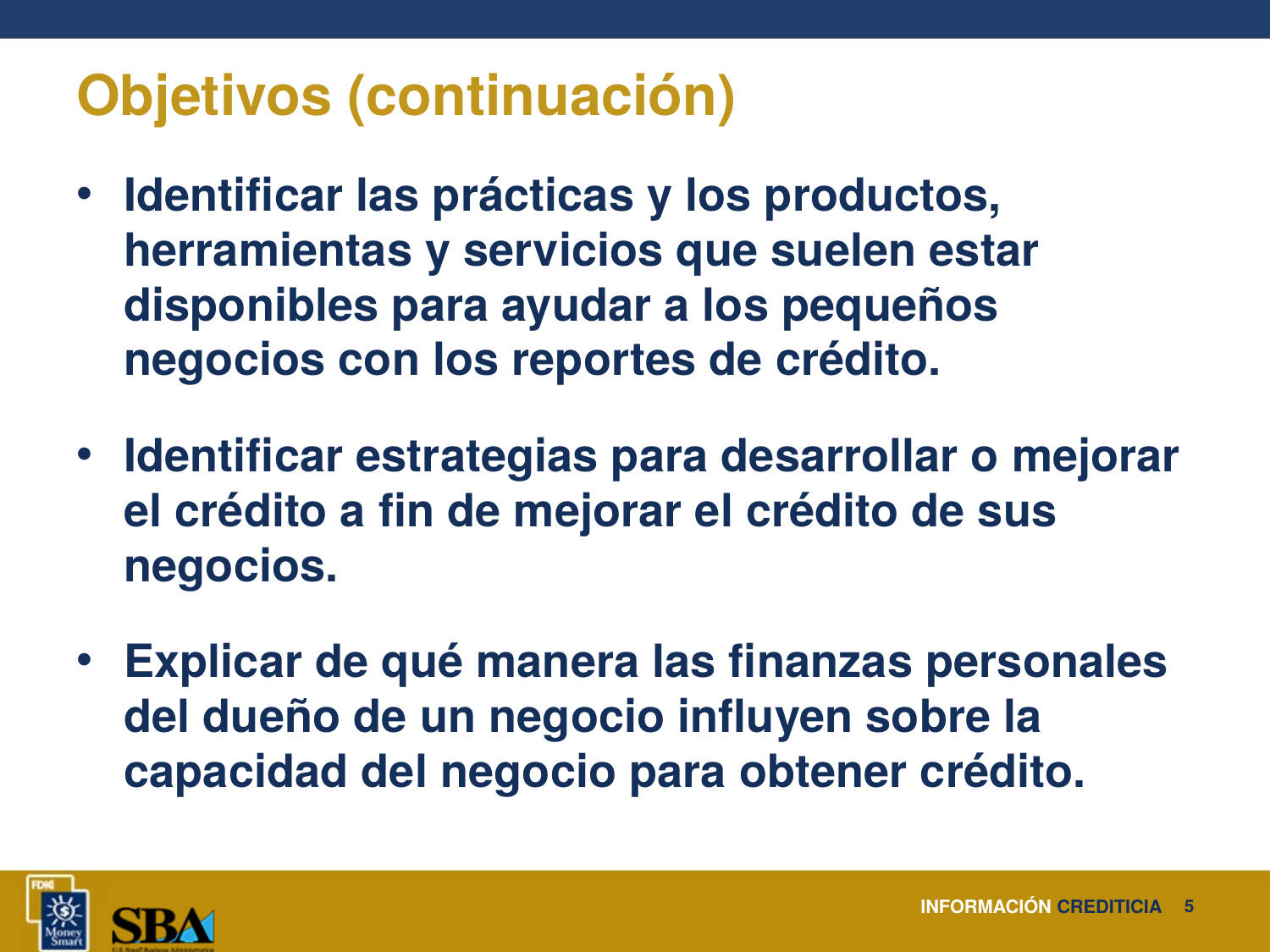

# Objetivos (continuación)
Identificar las prácticas y los productos, herramientas y servicios que suelen estar disponibles para ayudar a los pequeños negocios con los reportes de crédito.
Identificar estrategias para desarrollar o mejorar el crédito a fin de mejorar el crédito de sus negocios.
Explicar de qué manera las finanzas personales del dueño de un negocio influyen sobre la capacidad del negocio para obtener crédito.